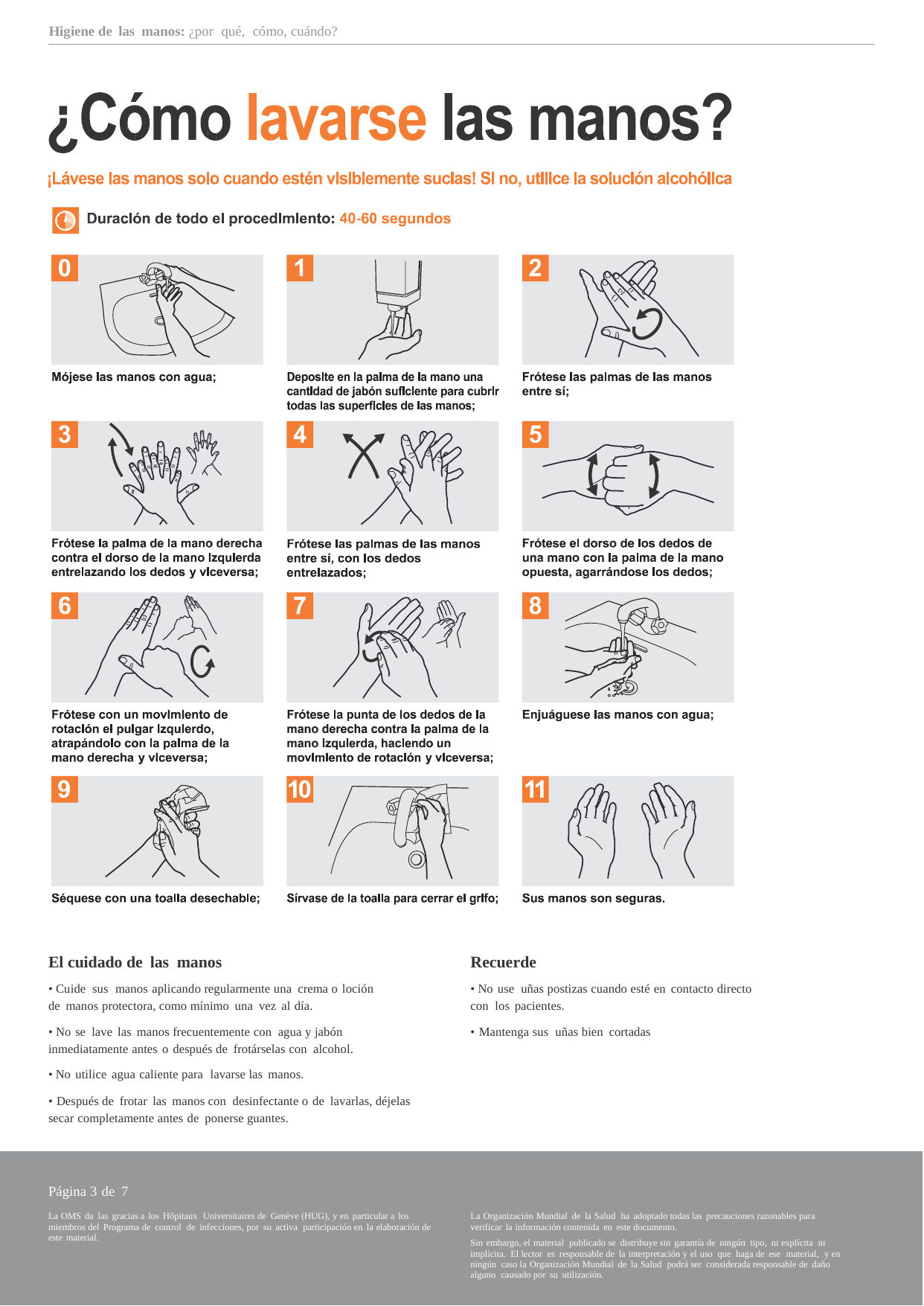

Higiene de las manos: ¿por  qué,  cómo, cuándo?

El cuidado de las manos
• Cuide  sus  manos aplicando regularmente una crema o loción
de manos protectora, como mínimo una vez al día.
Recuerde
• No use  uñas postizas cuando esté en contacto directo
con los pacientes.
• No se lave las manos frecuentemente con agua y jabón
inmediatamente antes o después de frotárselas con alcohol.
• Mantenga sus  uñas bien cortadas
• No utilice agua caliente para  lavarse las manos.
• Después de frotar las manos con desinfectante o de lavarlas, déjelas
secar completamente antes de ponerse guantes.

Página 3 de 7
La OMS da las gracias a los Hôpitaux  Universitaires de Genève (HUG), y en particular a los miembros del Programa de control  de infecciones, por su activa  participación en la elaboración de este material.
La Organización Mundial de la Salud  ha adoptado todas las precauciones razonables para verificar la información contenida en este documento.
Sin embargo, el material  publicado se distribuye sin garantía de ningún tipo, ni explícita  ni implícita. El lector  es responsable de la interpretación y el uso  que  haga de ese  material,  y en ningún caso la Organización Mundial de la Salud  podrá ser considerada responsable de daño alguno  causado por su utilización.